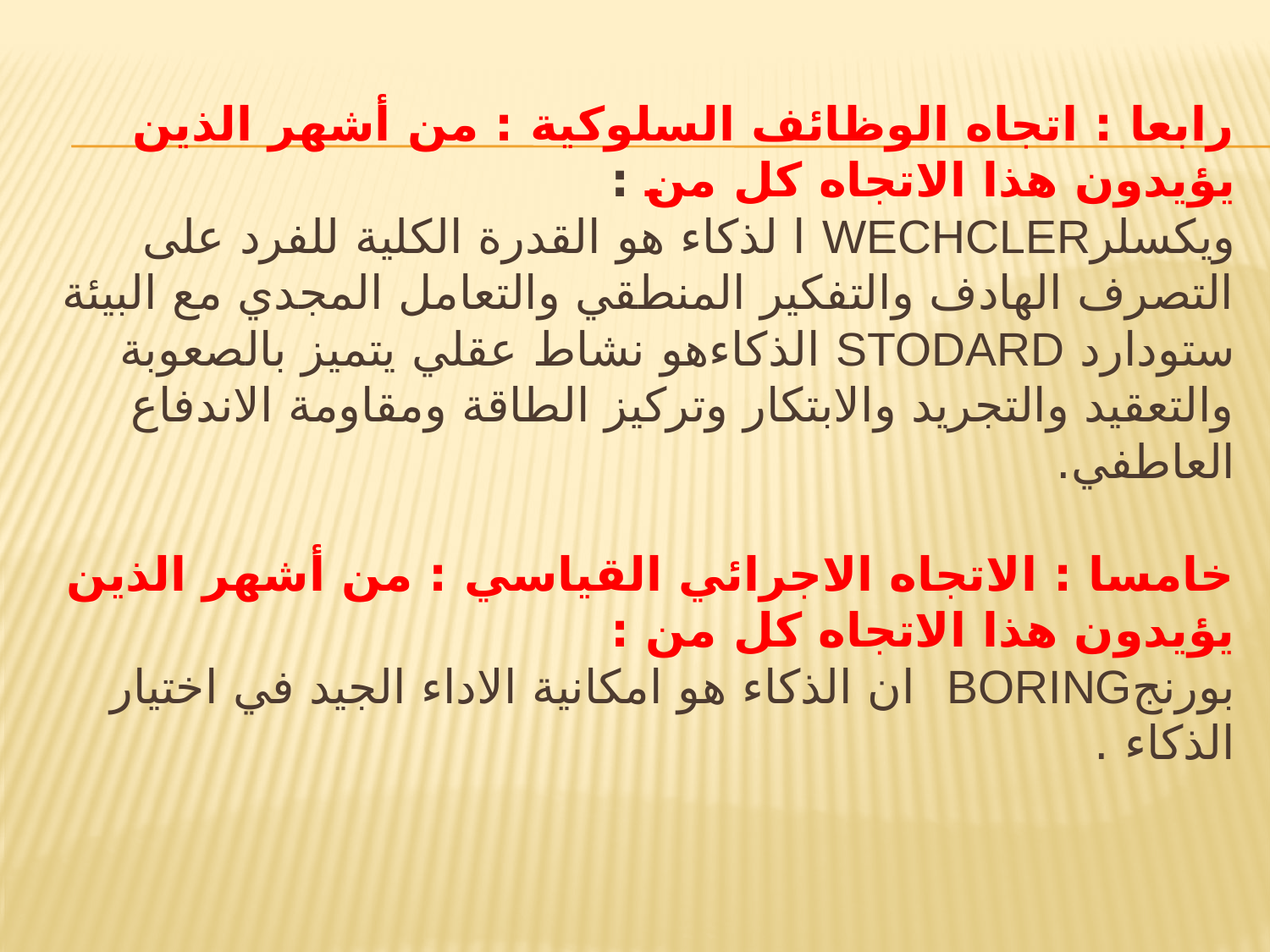

# رابعا : اتجاه الوظائف السلوكية : من أشهر الذين يؤيدون هذا الاتجاه كل من : ويكسلرwechcler ا لذكاء هو القدرة الكلية للفرد على التصرف الهادف والتفكير المنطقي والتعامل المجدي مع البيئة ستودارد stodard الذكاءهو نشاط عقلي يتميز بالصعوبة والتعقيد والتجريد والابتكار وتركيز الطاقة ومقاومة الاندفاع العاطفي. خامسا : الاتجاه الاجرائي القياسي : من أشهر الذين يؤيدون هذا الاتجاه كل من : بورنجboring  ان الذكاء هو امكانية الاداء الجيد في اختيار الذكاء .